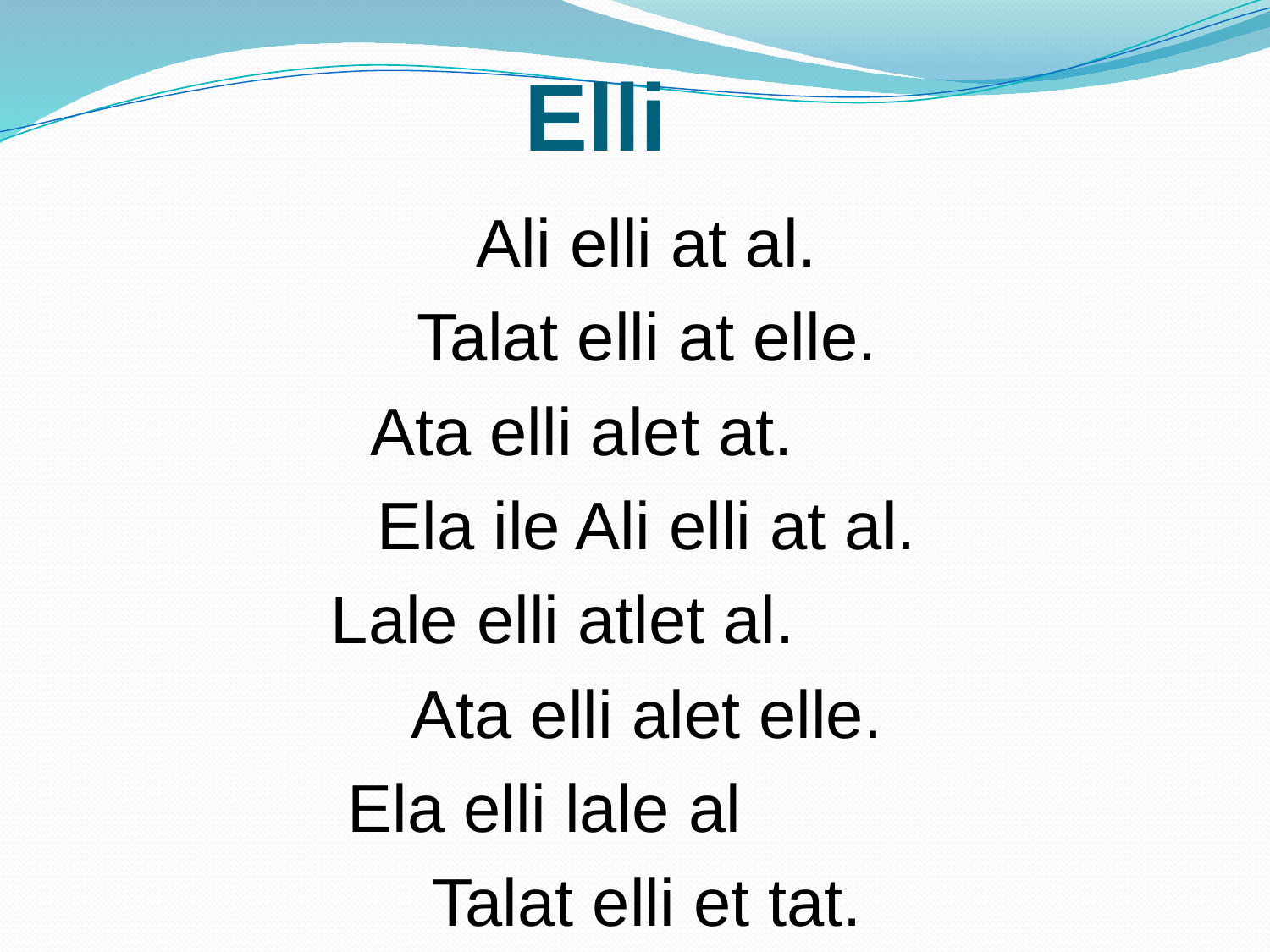

Elli

Ali elli at al.
Talat elli at elle.
Ata elli alet at.
Ela ile Ali elli at al.
Lale elli atlet al.
Ata elli alet elle.
Ela elli lale al
Talat elli et tat.